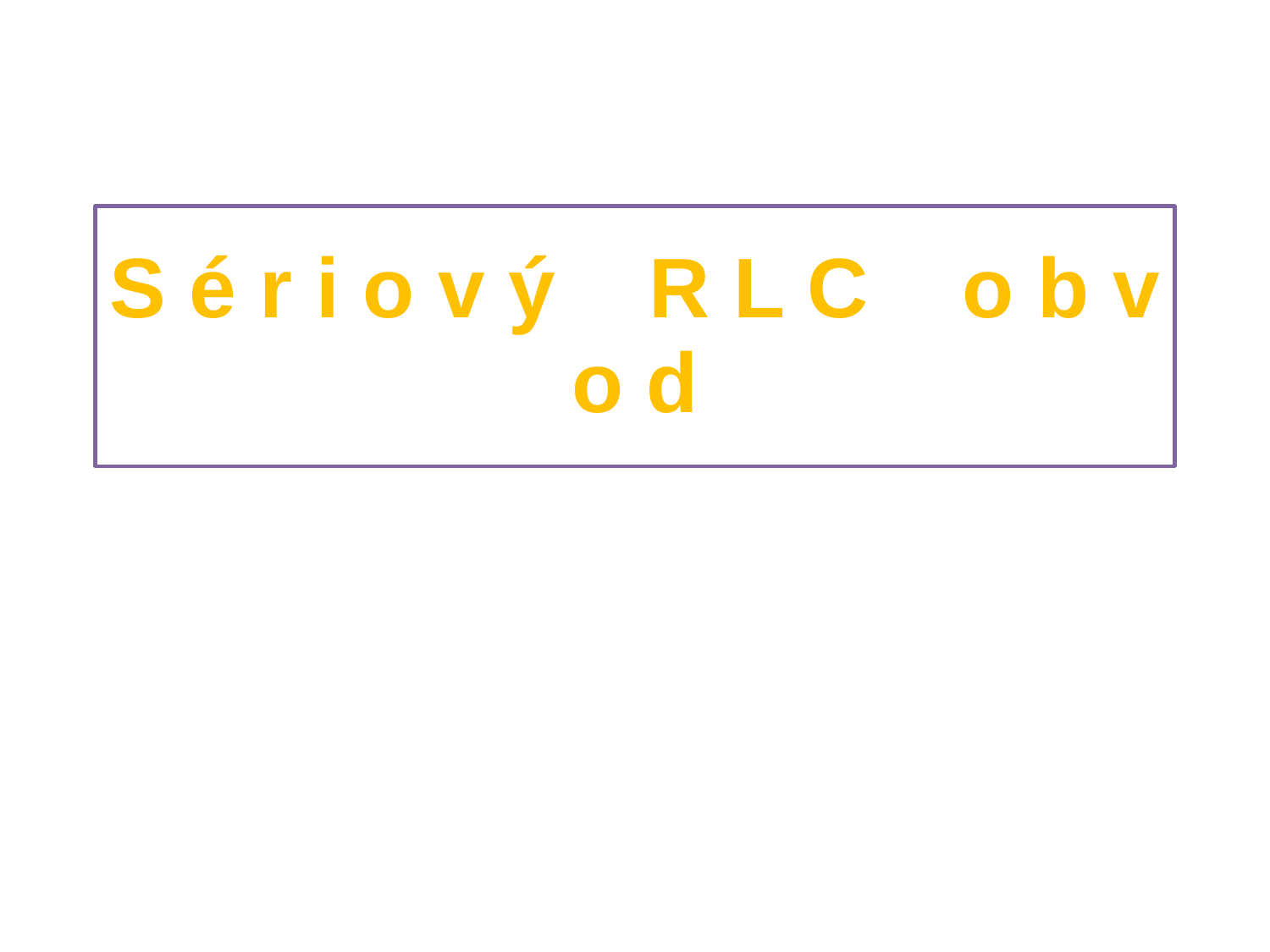

# S é r i o v ý    R L C    o b v o d